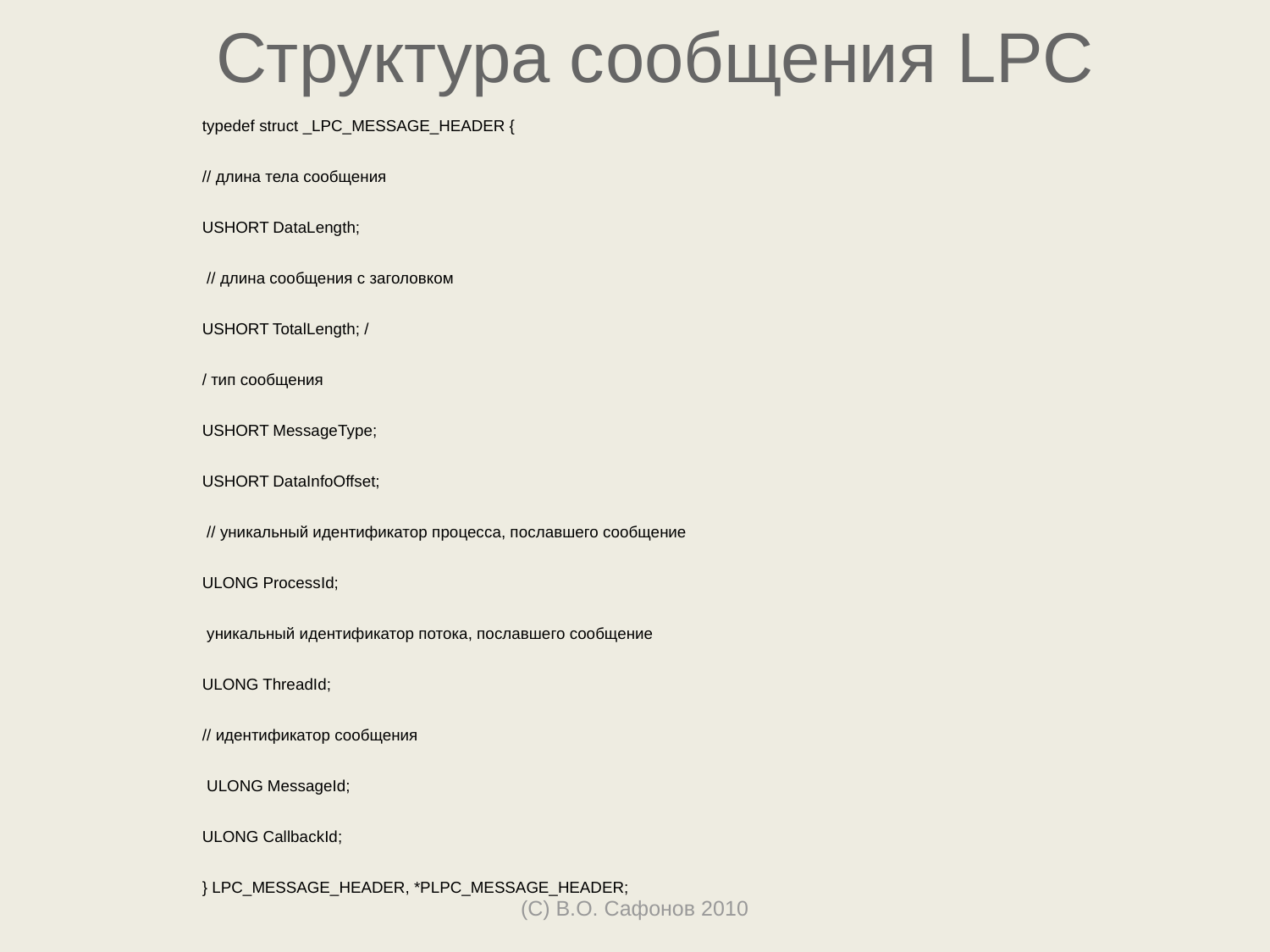

# Структура сообщения LPC
typedef struct _LPC_MESSAGE_HEADER {
// длина тела сообщения
USHORT DataLength;
 // длина сообщения с заголовком
USHORT TotalLength; /
/ тип сообщения
USHORT MessageType;
USHORT DataInfoOffset;
 // уникальный идентификатор процесса, пославшего сообщение
ULONG ProcessId;
 уникальный идентификатор потока, пославшего сообщение
ULONG ThreadId;
// идентификатор сообщения
 ULONG MessageId;
ULONG CallbackId;
} LPC_MESSAGE_HEADER, *PLPC_MESSAGE_HEADER;
(С) В.О. Сафонов 2010